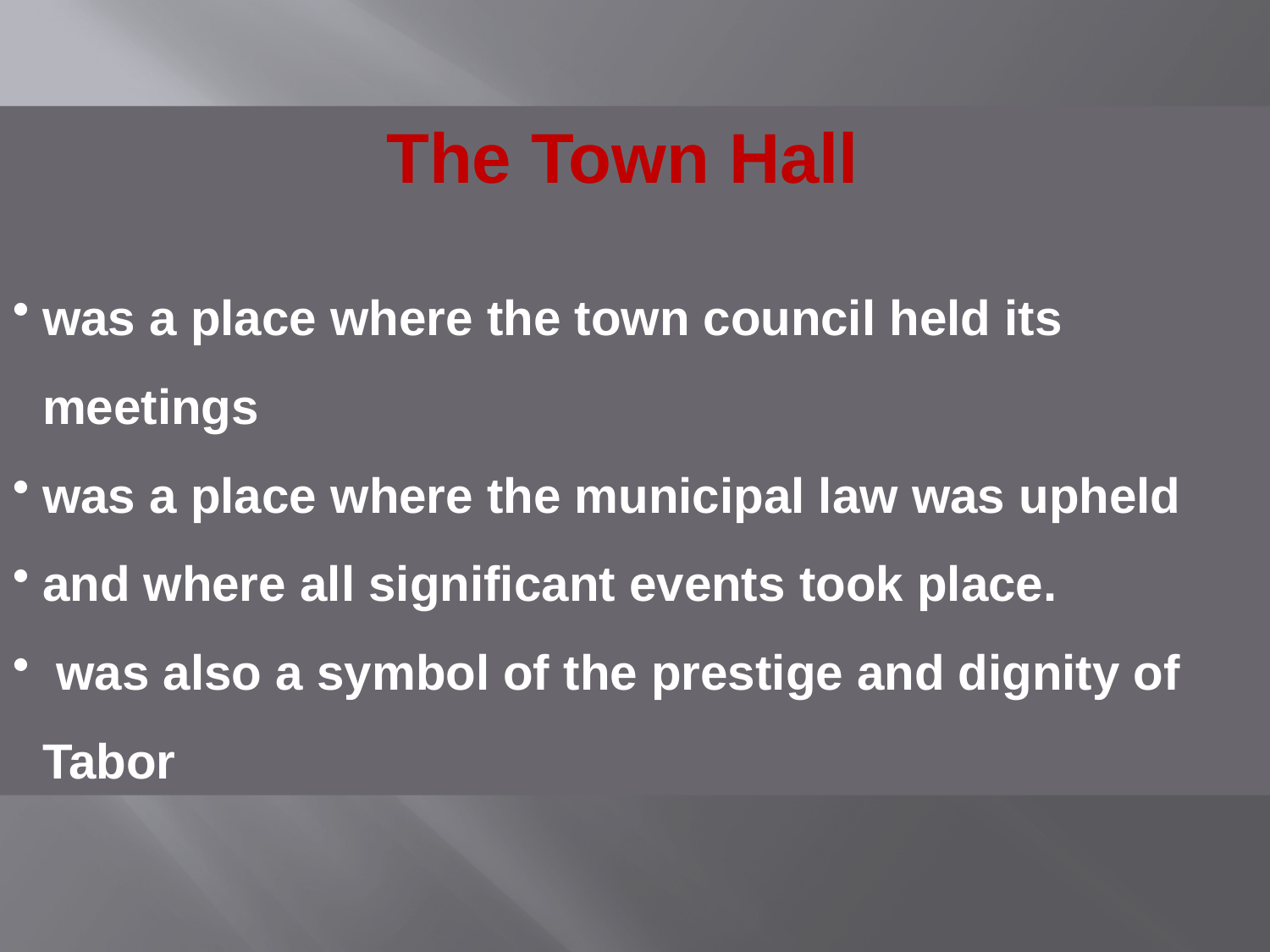

The Town Hall

was a place where the town council held its meetings
was a place where the municipal law was upheld
and where all significant events took place.
 was also a symbol of the prestige and dignity of Tabor